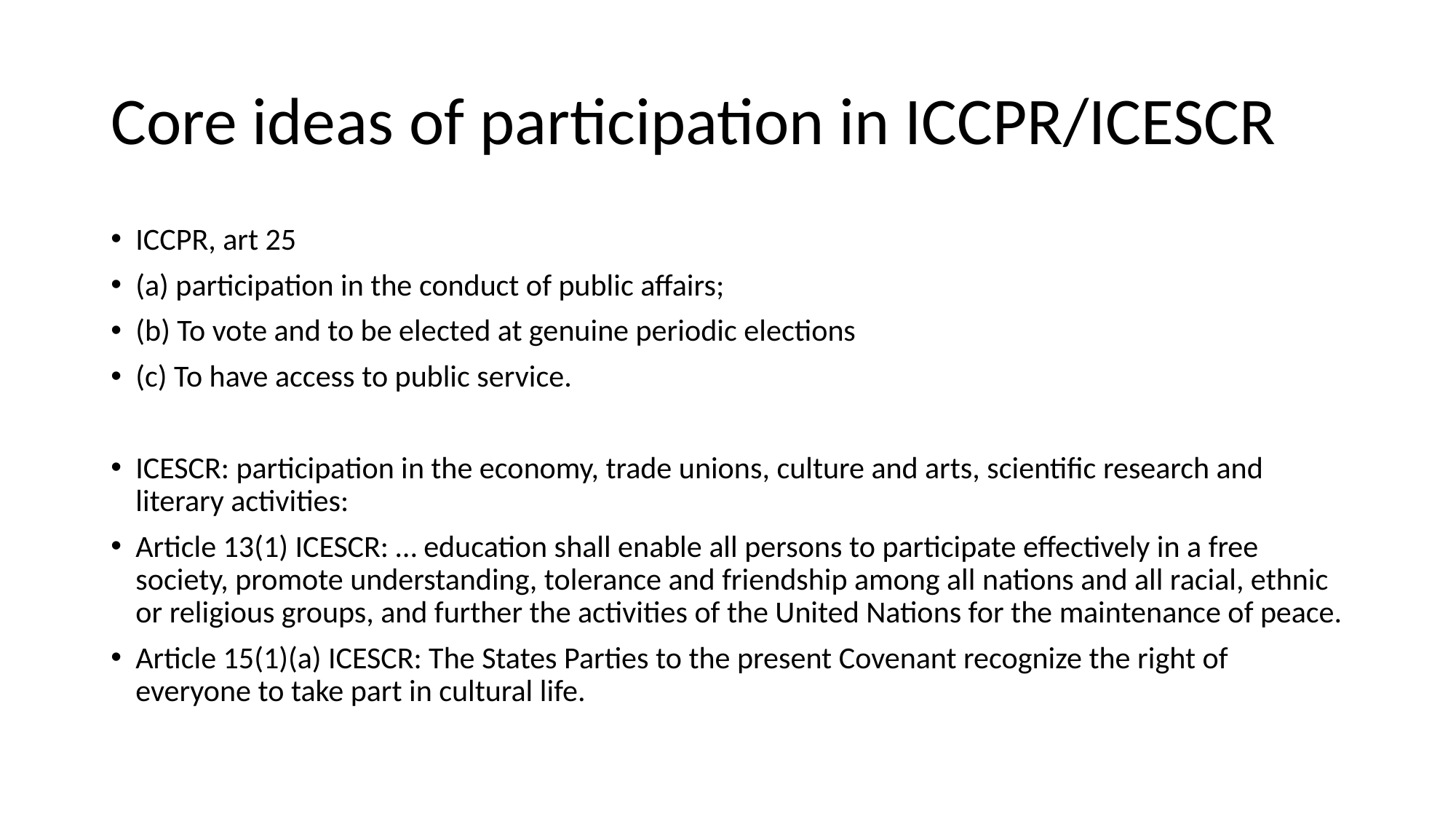

# Core ideas of participation in ICCPR/ICESCR
ICCPR, art 25
(a) participation in the conduct of public affairs;
(b) To vote and to be elected at genuine periodic elections
(c) To have access to public service.

ICESCR: participation in the economy, trade unions, culture and arts, scientific research and literary activities:
Article 13(1) ICESCR: … education shall enable all persons to participate effectively in a free society, promote understanding, tolerance and friendship among all nations and all racial, ethnic or religious groups, and further the activities of the United Nations for the maintenance of peace.
Article 15(1)(a) ICESCR: The States Parties to the present Covenant recognize the right of everyone to take part in cultural life.